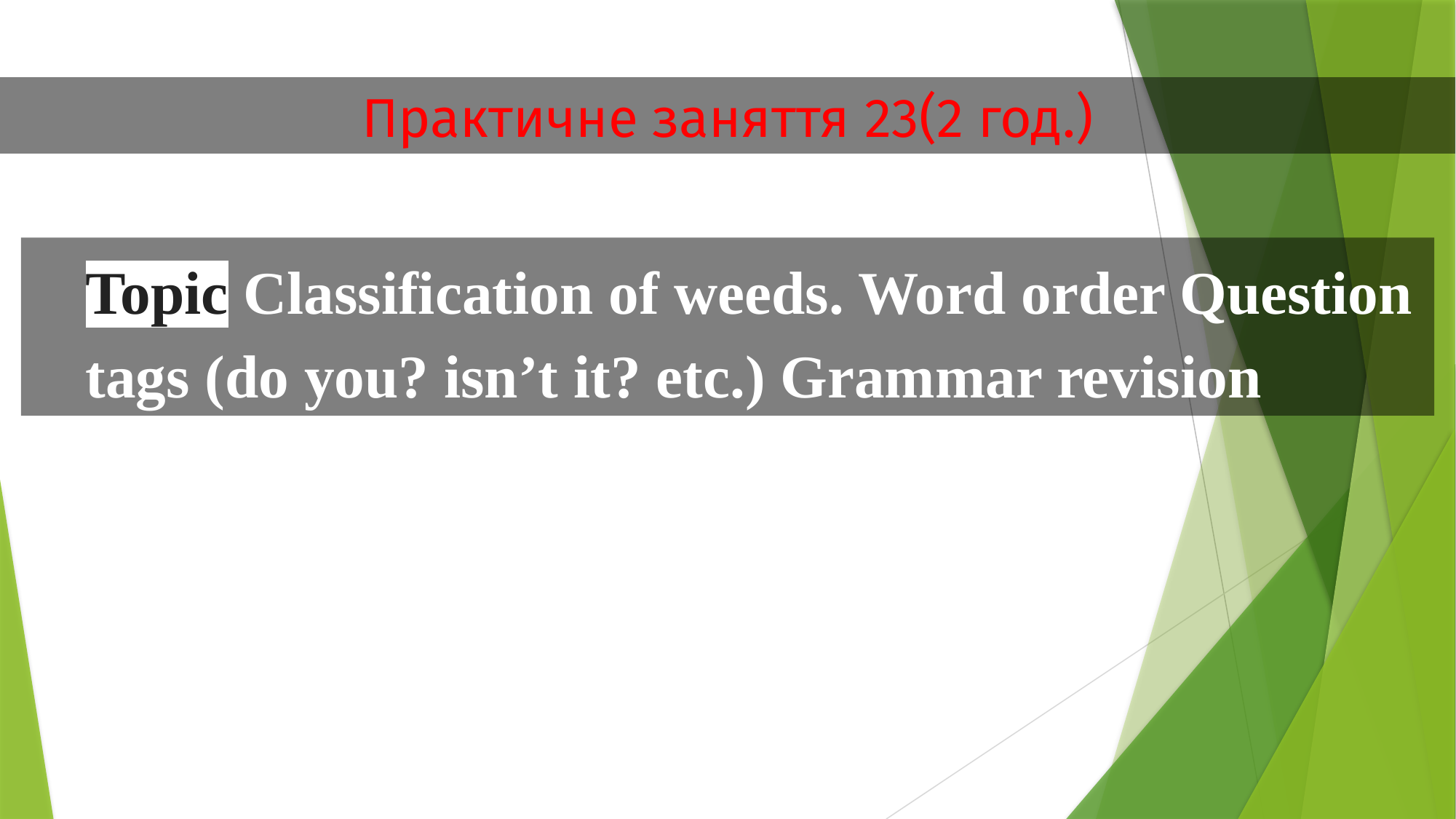

Практичне заняття 23(2 год.)
Topic Classification of weeds. Word order Question tags (do you? isn’t it? etc.) Grammar revision